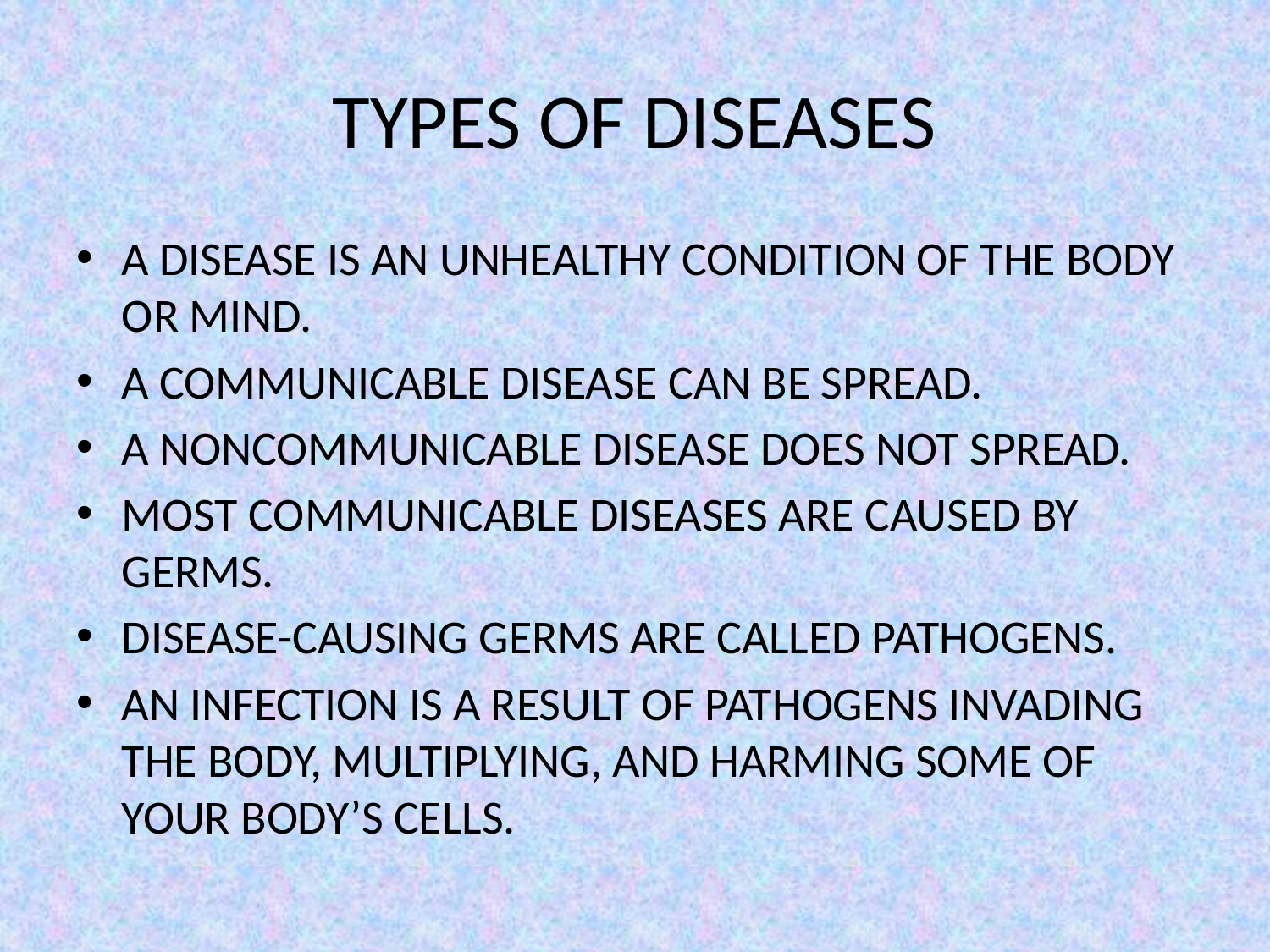

# TYPES OF DISEASES
A DISEASE IS AN UNHEALTHY CONDITION OF THE BODY OR MIND.
A COMMUNICABLE DISEASE CAN BE SPREAD.
A NONCOMMUNICABLE DISEASE DOES NOT SPREAD.
MOST COMMUNICABLE DISEASES ARE CAUSED BY GERMS.
DISEASE-CAUSING GERMS ARE CALLED PATHOGENS.
AN INFECTION IS A RESULT OF PATHOGENS INVADING THE BODY, MULTIPLYING, AND HARMING SOME OF YOUR BODY’S CELLS.